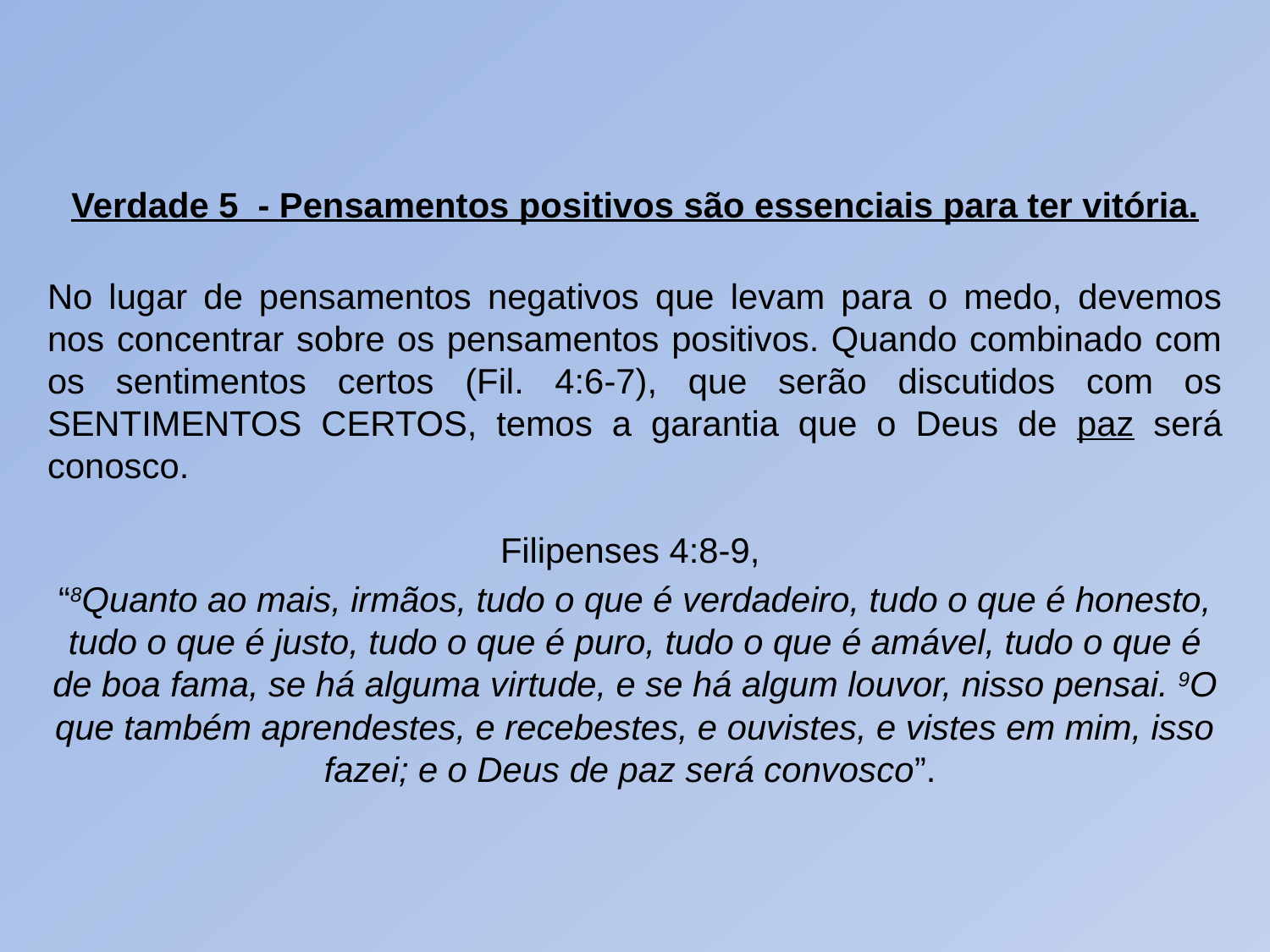

#
Verdade 5  - Pensamentos positivos são essenciais para ter vitória.

No lugar de pensamentos negativos que levam para o medo, devemos nos concentrar sobre os pensamentos positivos. Quando combinado com os sentimentos certos (Fil. 4:6-7), que serão discutidos com os SENTIMENTOS CERTOS, temos a garantia que o Deus de paz será conosco.

Filipenses 4:8-9,
“8Quanto ao mais, irmãos, tudo o que é verdadeiro, tudo o que é honesto, tudo o que é justo, tudo o que é puro, tudo o que é amável, tudo o que é de boa fama, se há alguma virtude, e se há algum louvor, nisso pensai. 9O que também aprendestes, e recebestes, e ouvistes, e vistes em mim, isso fazei; e o Deus de paz será convosco”.